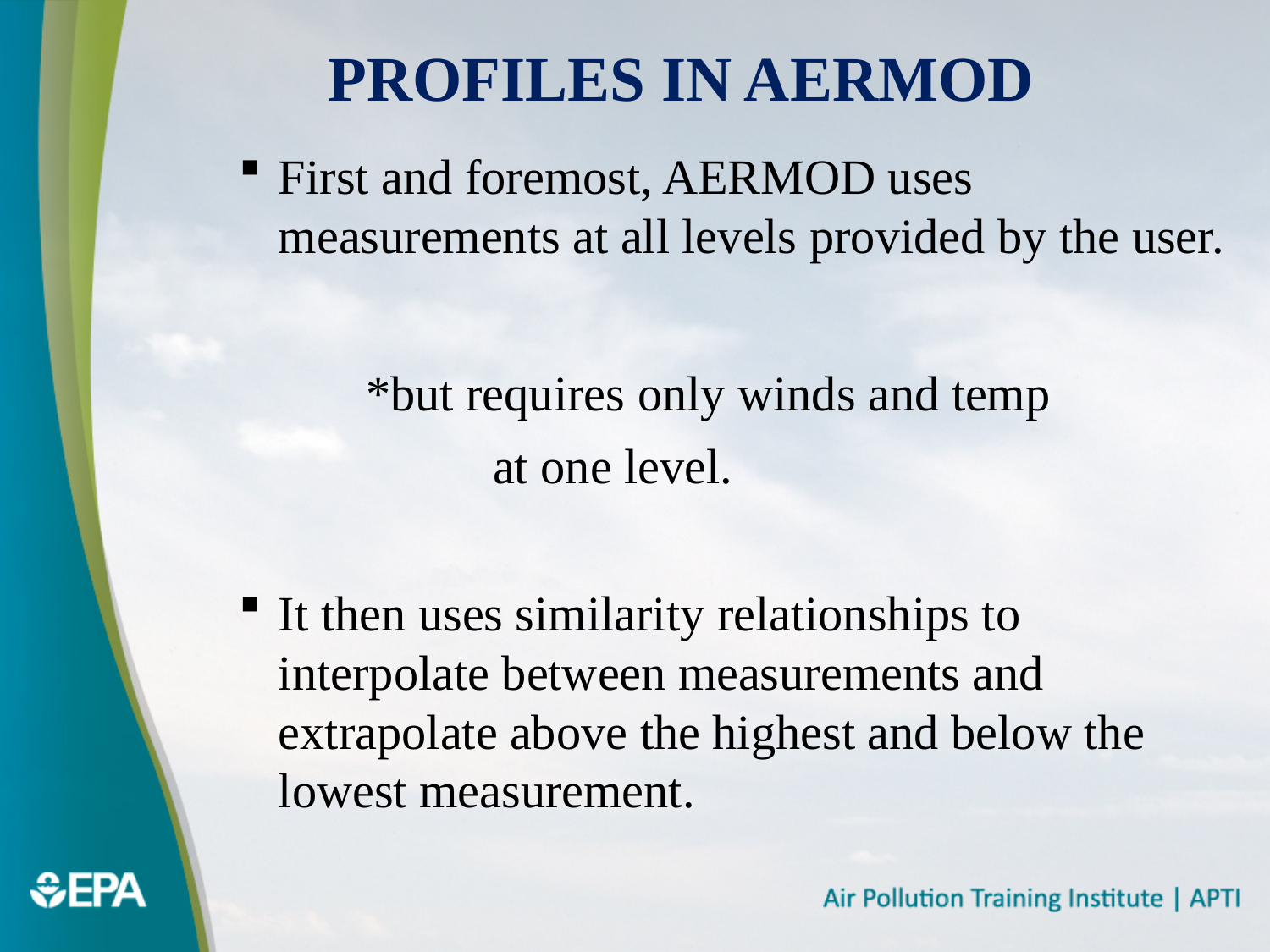

# Profiles in AERMOD
First and foremost, AERMOD uses measurements at all levels provided by the user.

 	*but requires only winds and temp
		at one level.

It then uses similarity relationships to interpolate between measurements and extrapolate above the highest and below the lowest measurement.